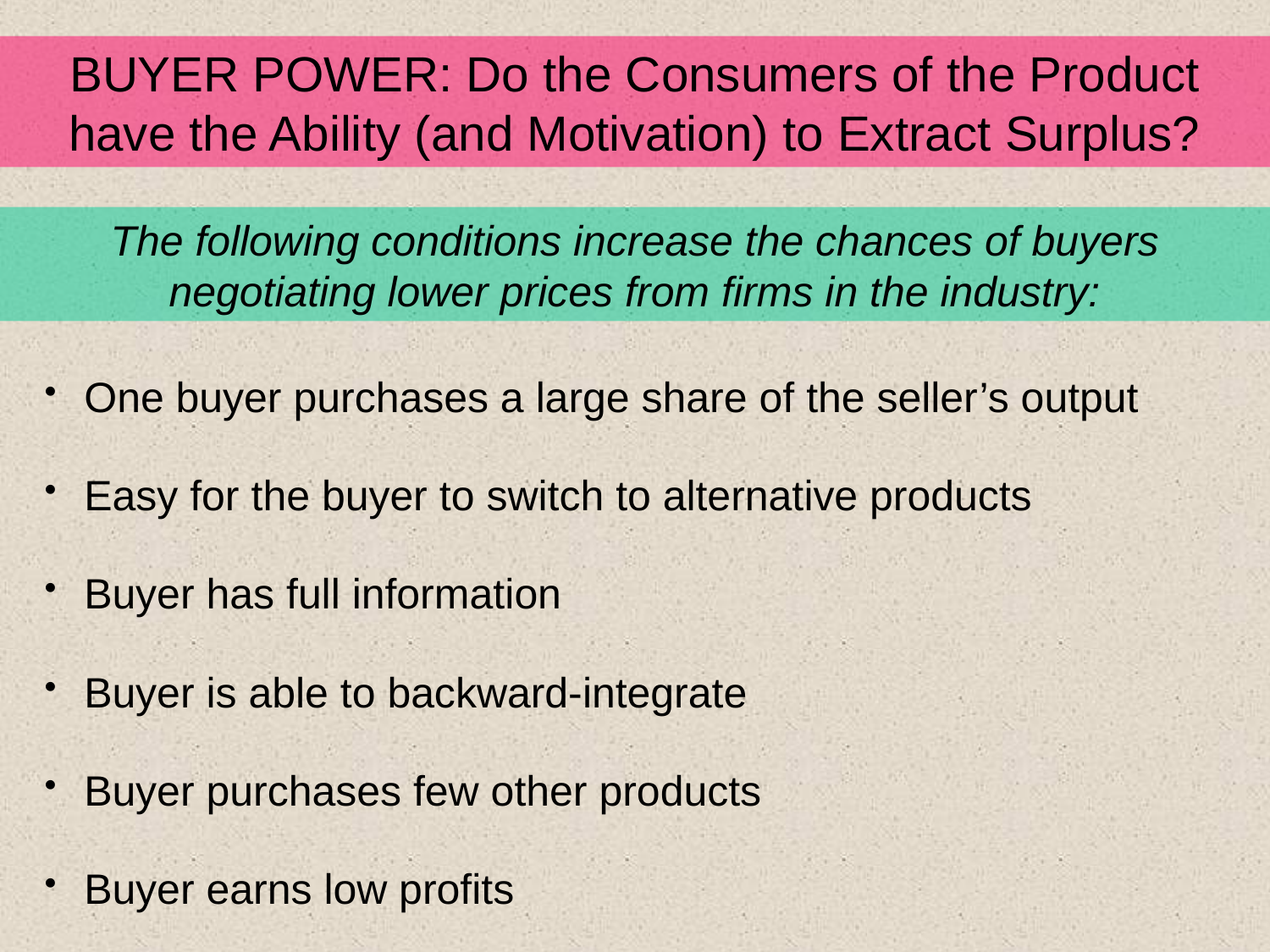

BUYER POWER: Do the Consumers of the Product have the Ability (and Motivation) to Extract Surplus?
The following conditions increase the chances of buyers negotiating lower prices from firms in the industry:
 One buyer purchases a large share of the seller’s output
 Easy for the buyer to switch to alternative products
 Buyer has full information
 Buyer is able to backward-integrate
 Buyer purchases few other products
 Buyer earns low profits